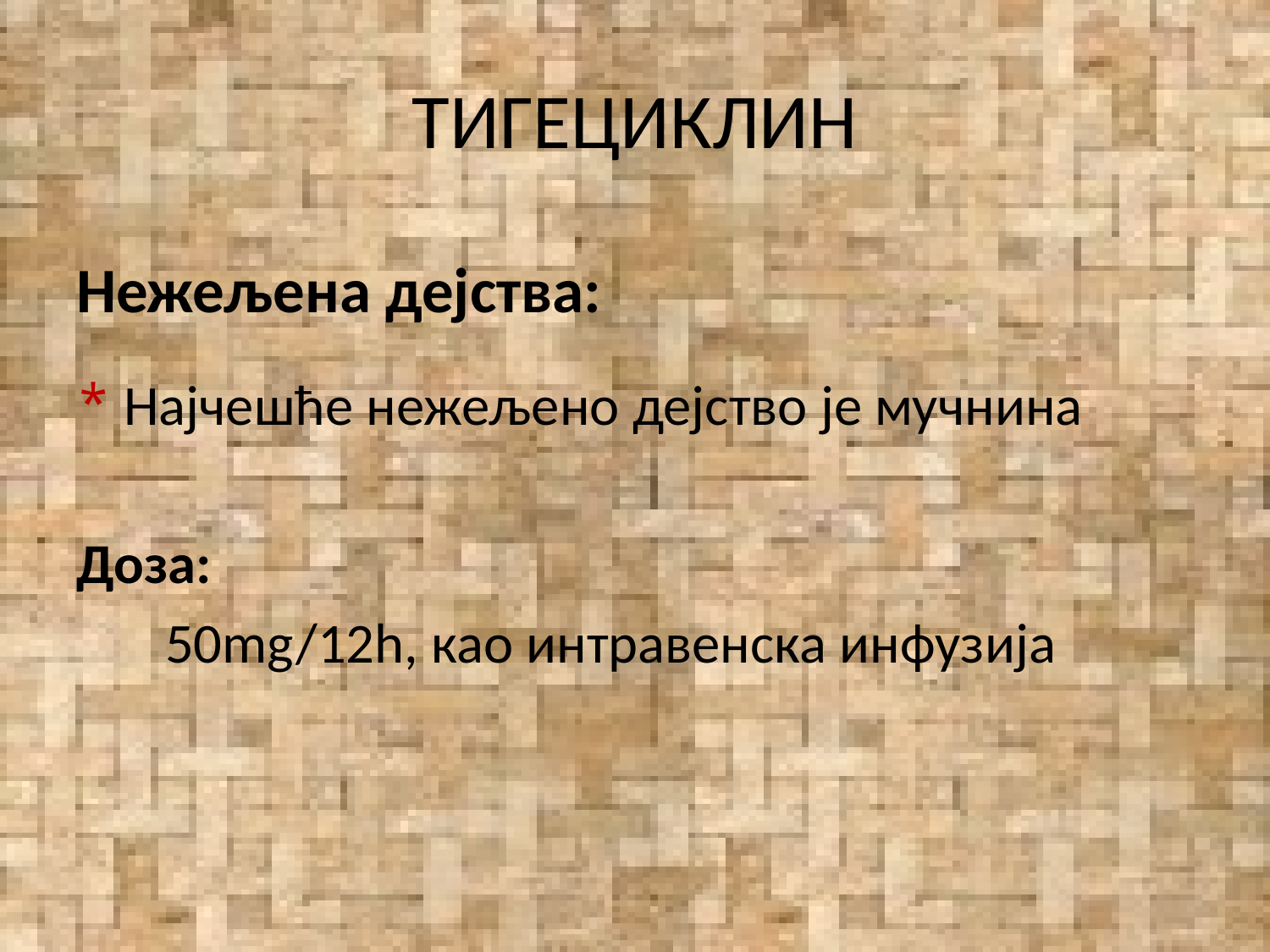

# ТИГЕЦИКЛИН
Нежељена дејства:

Најчешће нежељено дејство је мучнина

Доза:
       50mg/12h, као интравенска инфузија